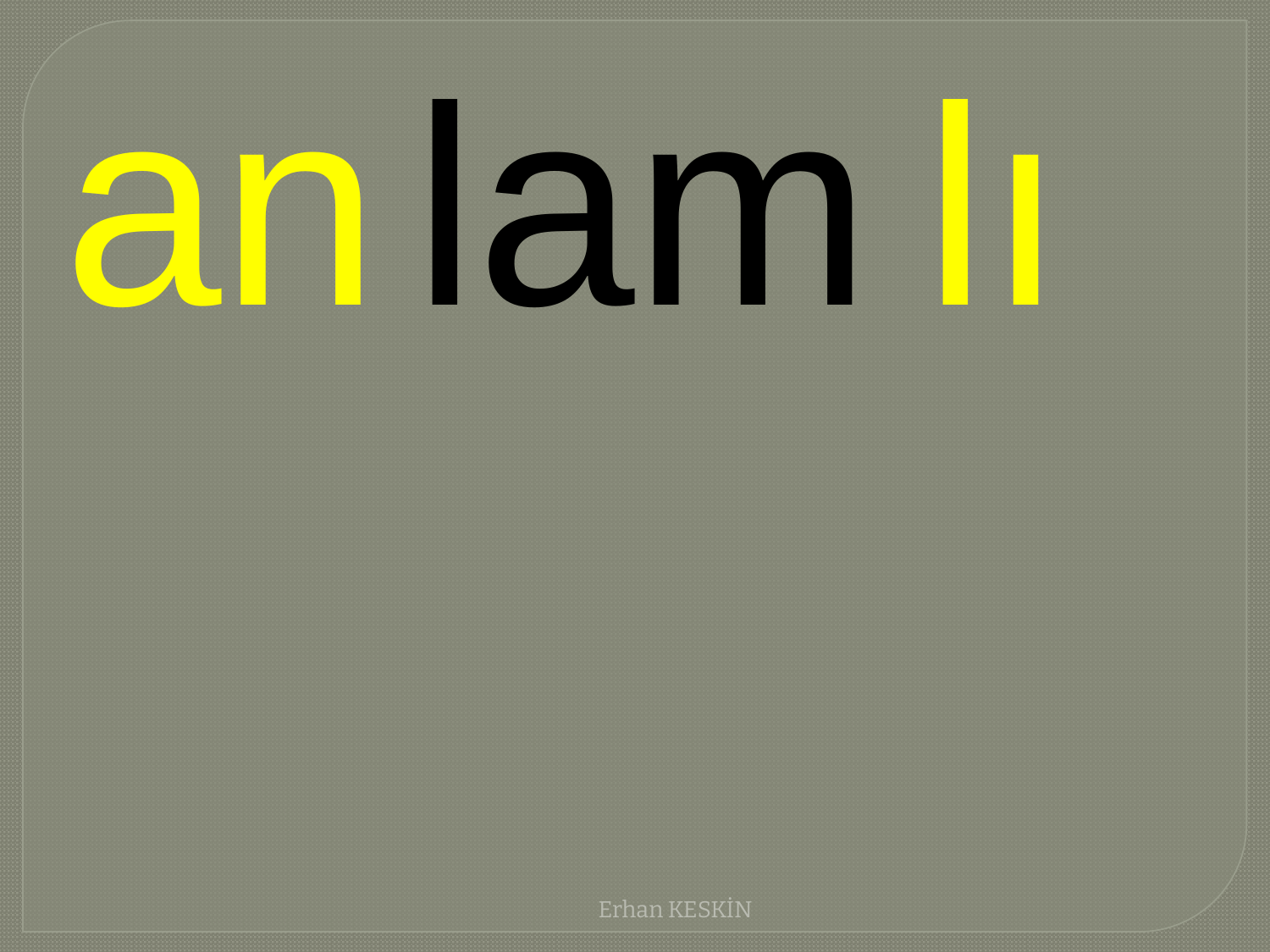

| an |
| --- |
| lam |
| --- |
| lı |
| --- |
Erhan KESKİN